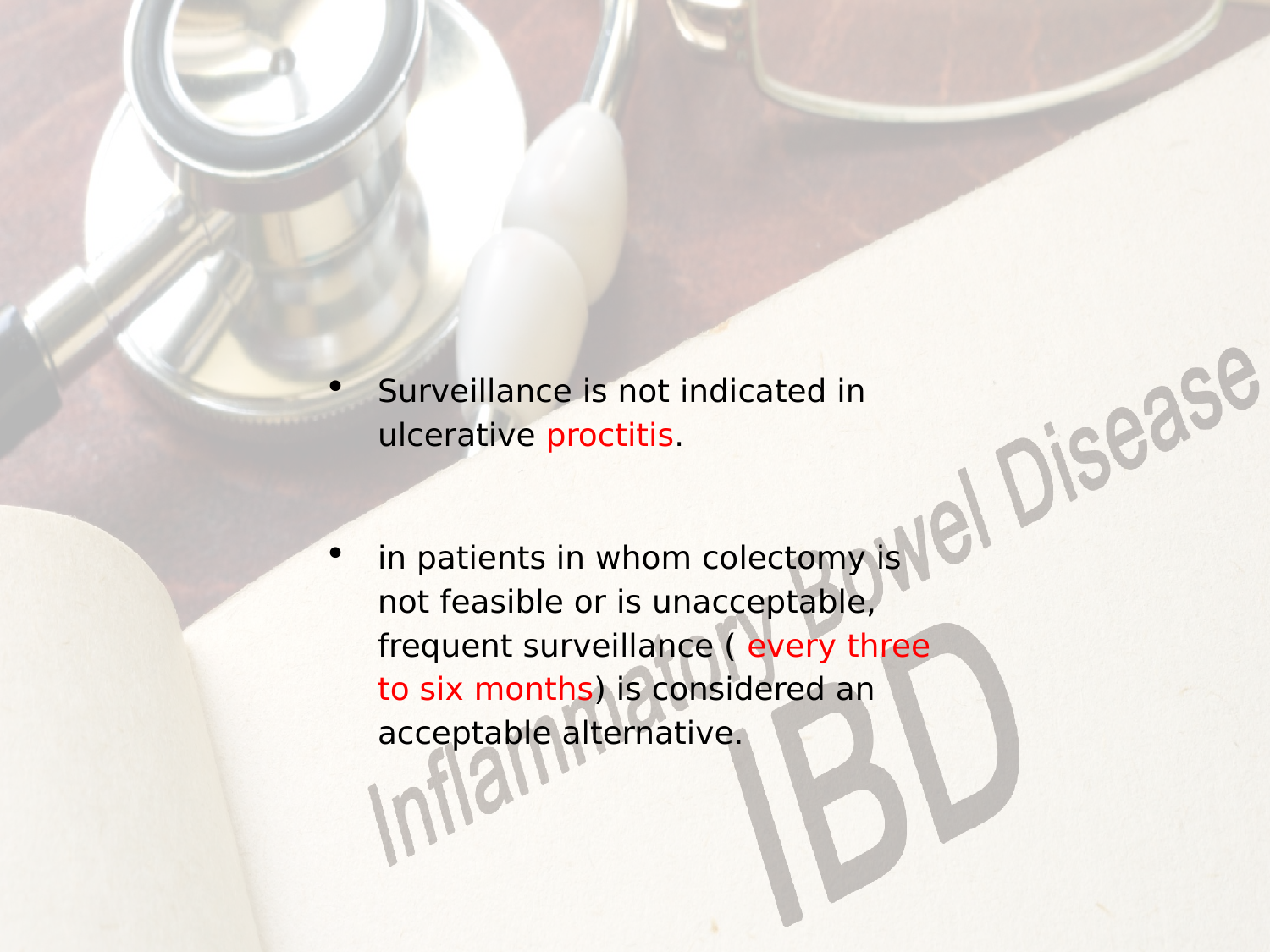

Surveillance is not indicated in ulcerative proctitis.

in patients in whom colectomy is not feasible or is unacceptable, frequent surveillance ( every three to six months) is considered an acceptable alternative.